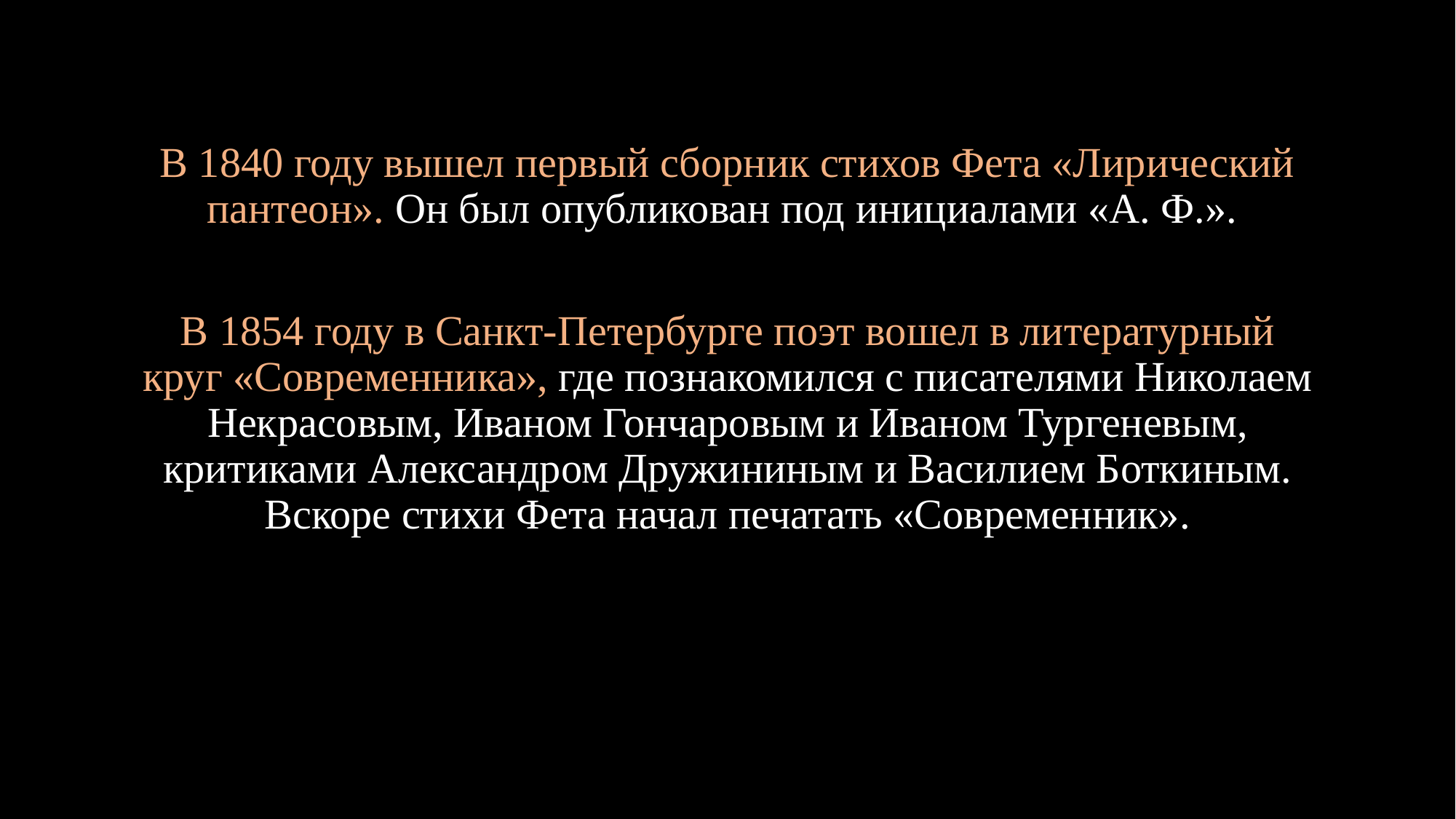

В 1840 году вышел первый сборник стихов Фета «Лирический пантеон». Он был опубликован под инициалами «А. Ф.».

В 1854 году в Санкт-Петербурге поэт вошел в литературный круг «Современника», где познакомился с писателями Николаем Некрасовым, Иваном Гончаровым и Иваном Тургеневым, критиками Александром Дружининым и Василием Боткиным. Вскоре стихи Фета начал печатать «Современник».